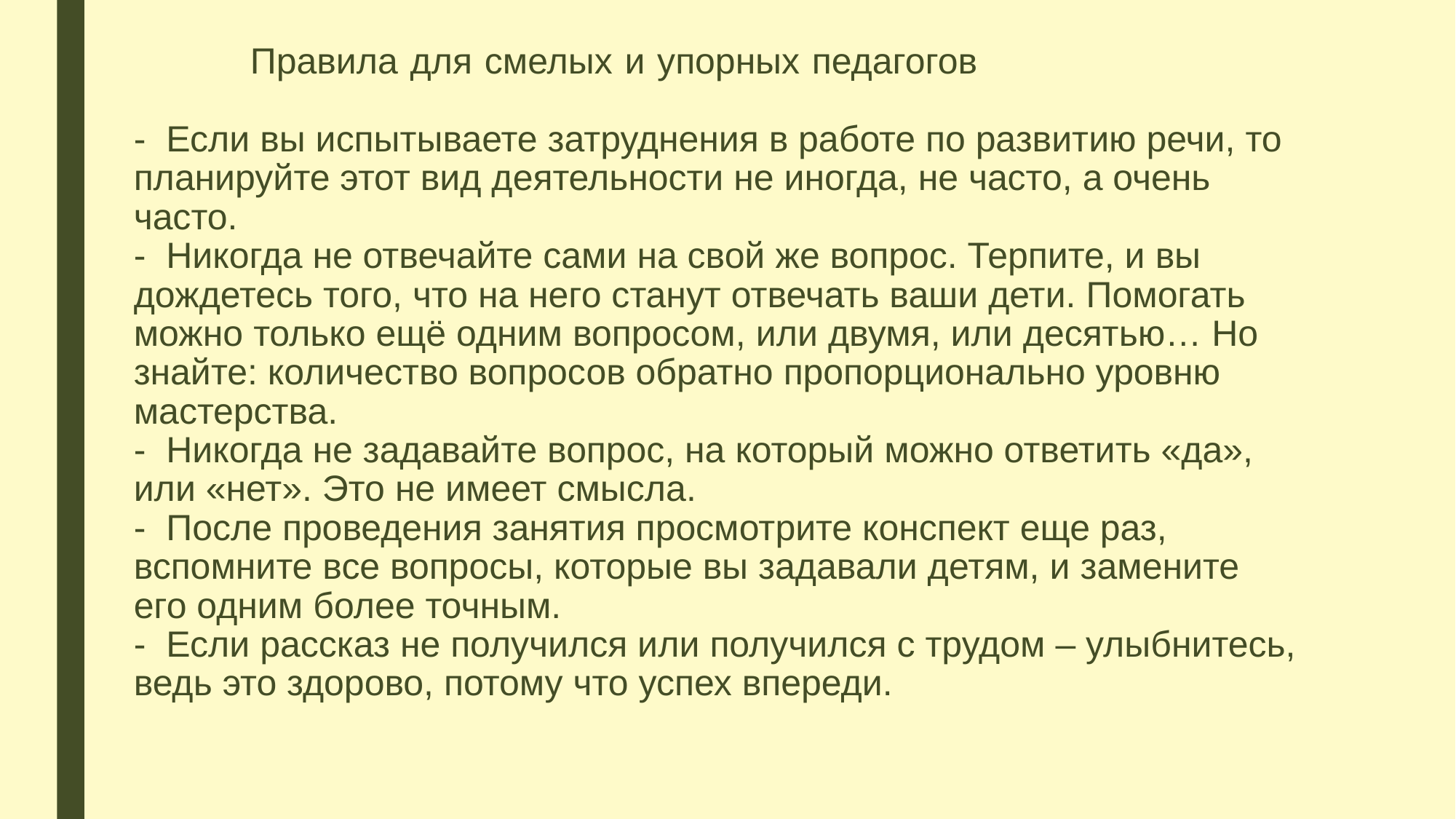

Правила для смелых и упорных педагогов
# -  Если вы испытываете затруднения в работе по развитию речи, то планируйте этот вид деятельности не иногда, не часто, а очень часто. -  Никогда не отвечайте сами на свой же вопрос. Терпите, и вы дождетесь того, что на него станут отвечать ваши дети. Помогать можно только ещё одним вопросом, или двумя, или десятью… Но знайте: количество вопросов обратно пропорционально уровню мастерства. -  Никогда не задавайте вопрос, на который можно ответить «да», или «нет». Это не имеет смысла. -  После проведения занятия просмотрите конспект еще раз, вспомните все вопросы, которые вы задавали детям, и замените его одним более точным. -  Если рассказ не получился или получился с трудом – улыбнитесь, ведь это здорово, потому что успех впереди.